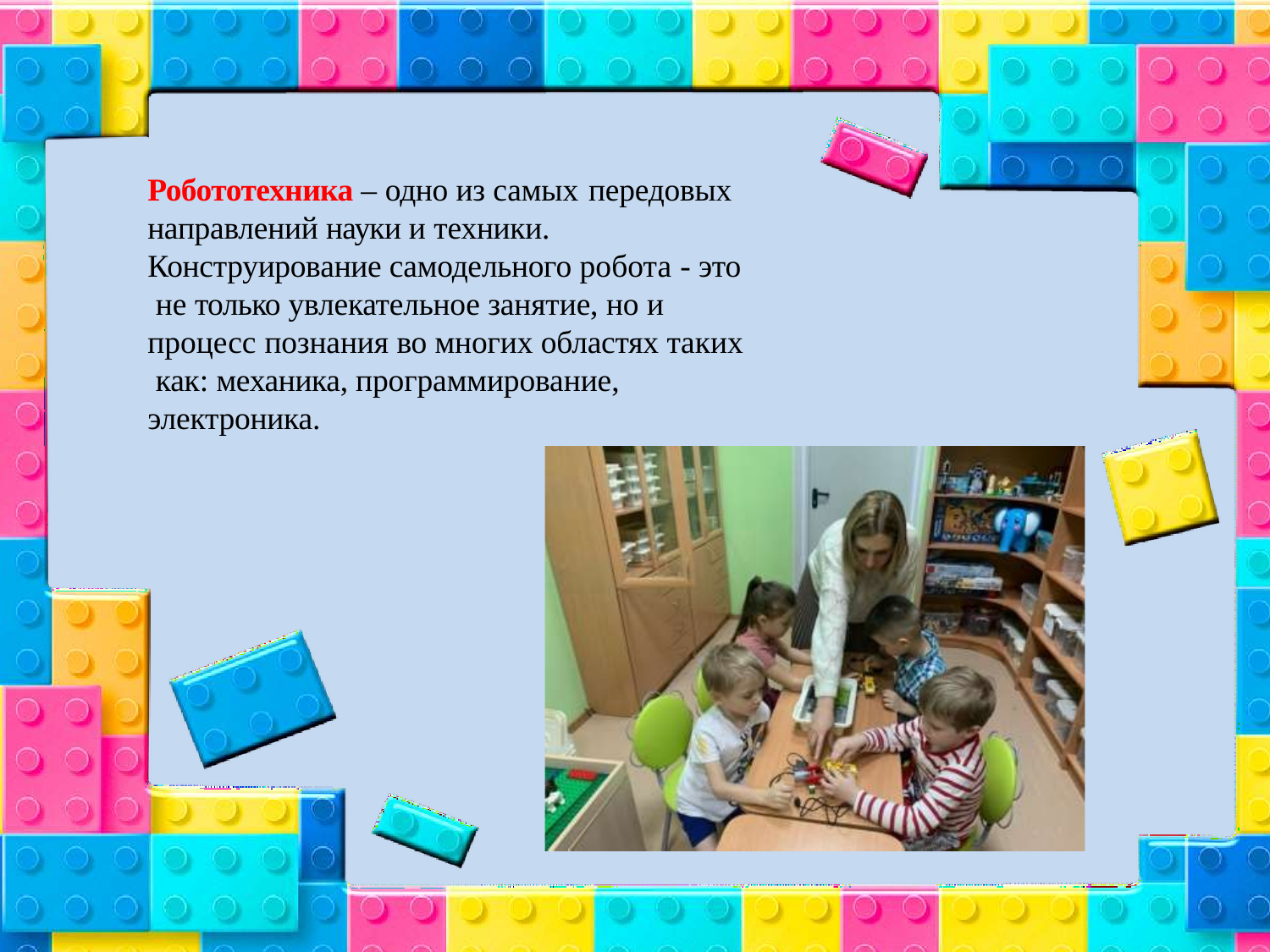

Робототехника – одно из самых передовых
направлений науки и техники.  Конструирование самодельного робота - это  не только увлекательное занятие, но и  процесс познания во многих областях таких  как: механика, программирование,  электроника.